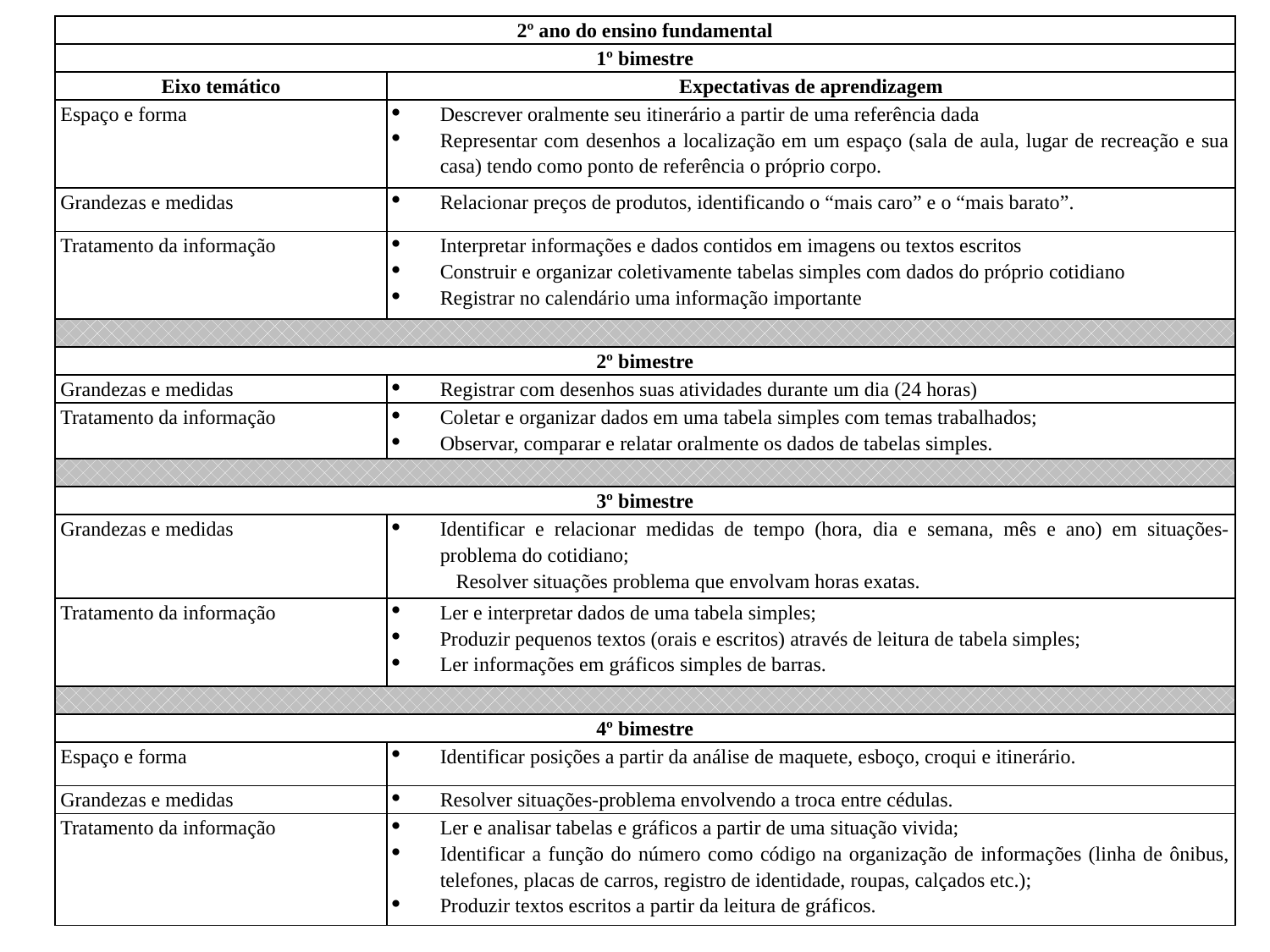

| 2º ano do ensino fundamental |  |
| --- | --- |
| 1º bimestre |  |
| Eixo temático | Expectativas de aprendizagem |
| Espaço e forma | Descrever oralmente seu itinerário a partir de uma referência dada Representar com desenhos a localização em um espaço (sala de aula, lugar de recreação e sua casa) tendo como ponto de referência o próprio corpo. |
| Grandezas e medidas | Relacionar preços de produtos, identificando o “mais caro” e o “mais barato”. |
| Tratamento da informação | Interpretar informações e dados contidos em imagens ou textos escritos Construir e organizar coletivamente tabelas simples com dados do próprio cotidiano Registrar no calendário uma informação importante |
|  |  |
| 2º bimestre |  |
| Grandezas e medidas | Registrar com desenhos suas atividades durante um dia (24 horas) |
| Tratamento da informação | Coletar e organizar dados em uma tabela simples com temas trabalhados; Observar, comparar e relatar oralmente os dados de tabelas simples. |
|  |  |
| 3º bimestre |  |
| Grandezas e medidas | Identificar e relacionar medidas de tempo (hora, dia e semana, mês e ano) em situações-problema do cotidiano; Resolver situações problema que envolvam horas exatas. |
| Tratamento da informação | Ler e interpretar dados de uma tabela simples; Produzir pequenos textos (orais e escritos) através de leitura de tabela simples; Ler informações em gráficos simples de barras. |
|  |  |
| 4º bimestre |  |
| Espaço e forma | Identificar posições a partir da análise de maquete, esboço, croqui e itinerário. |
| Grandezas e medidas | Resolver situações-problema envolvendo a troca entre cédulas. |
| Tratamento da informação | Ler e analisar tabelas e gráficos a partir de uma situação vivida; Identificar a função do número como código na organização de informações (linha de ônibus, telefones, placas de carros, registro de identidade, roupas, calçados etc.); Produzir textos escritos a partir da leitura de gráficos. |